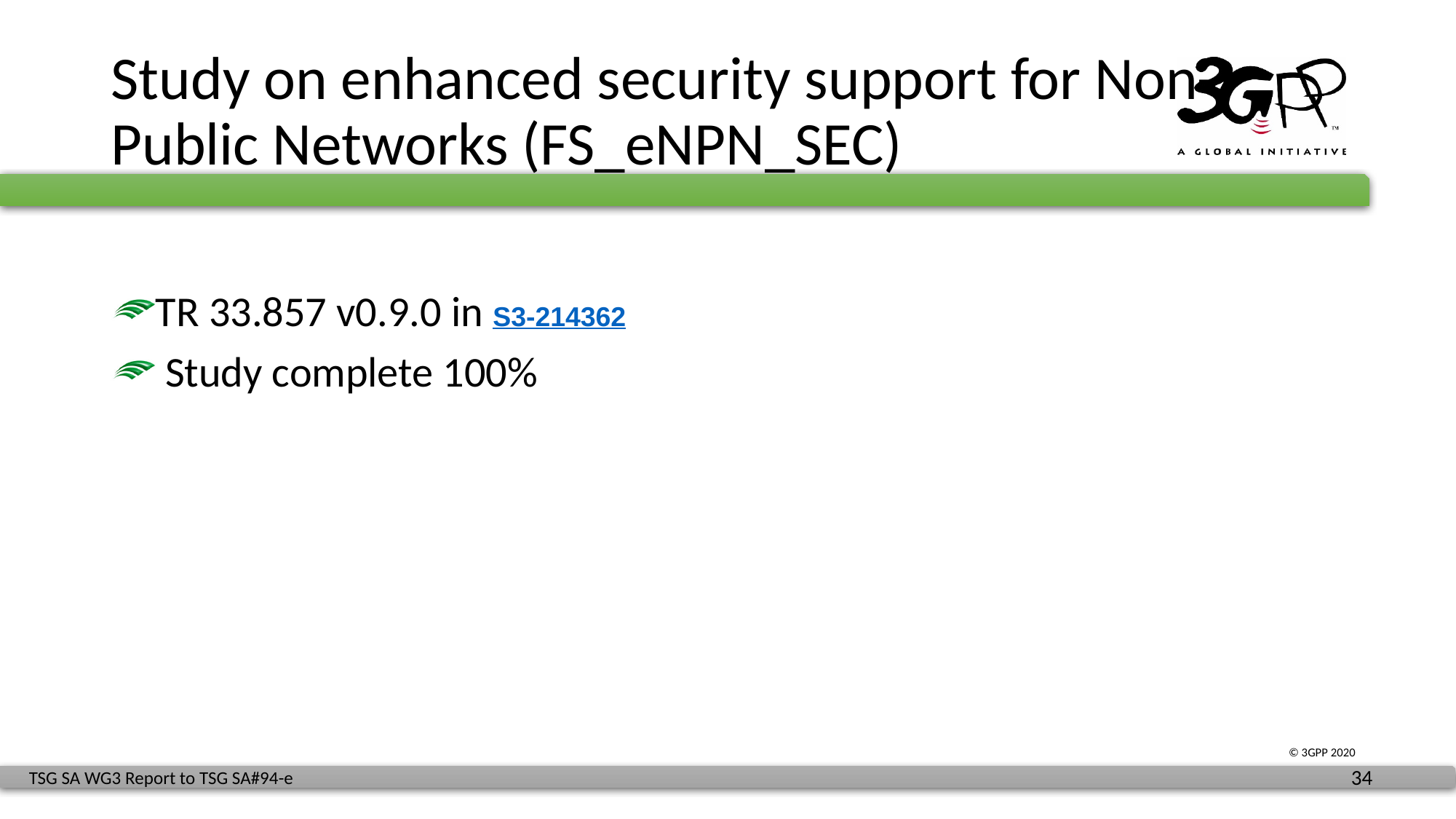

# Study on enhanced security support for Non-Public Networks (FS_eNPN_SEC)

TR 33.857 v0.9.0 in S3-214362
 Study complete 100%